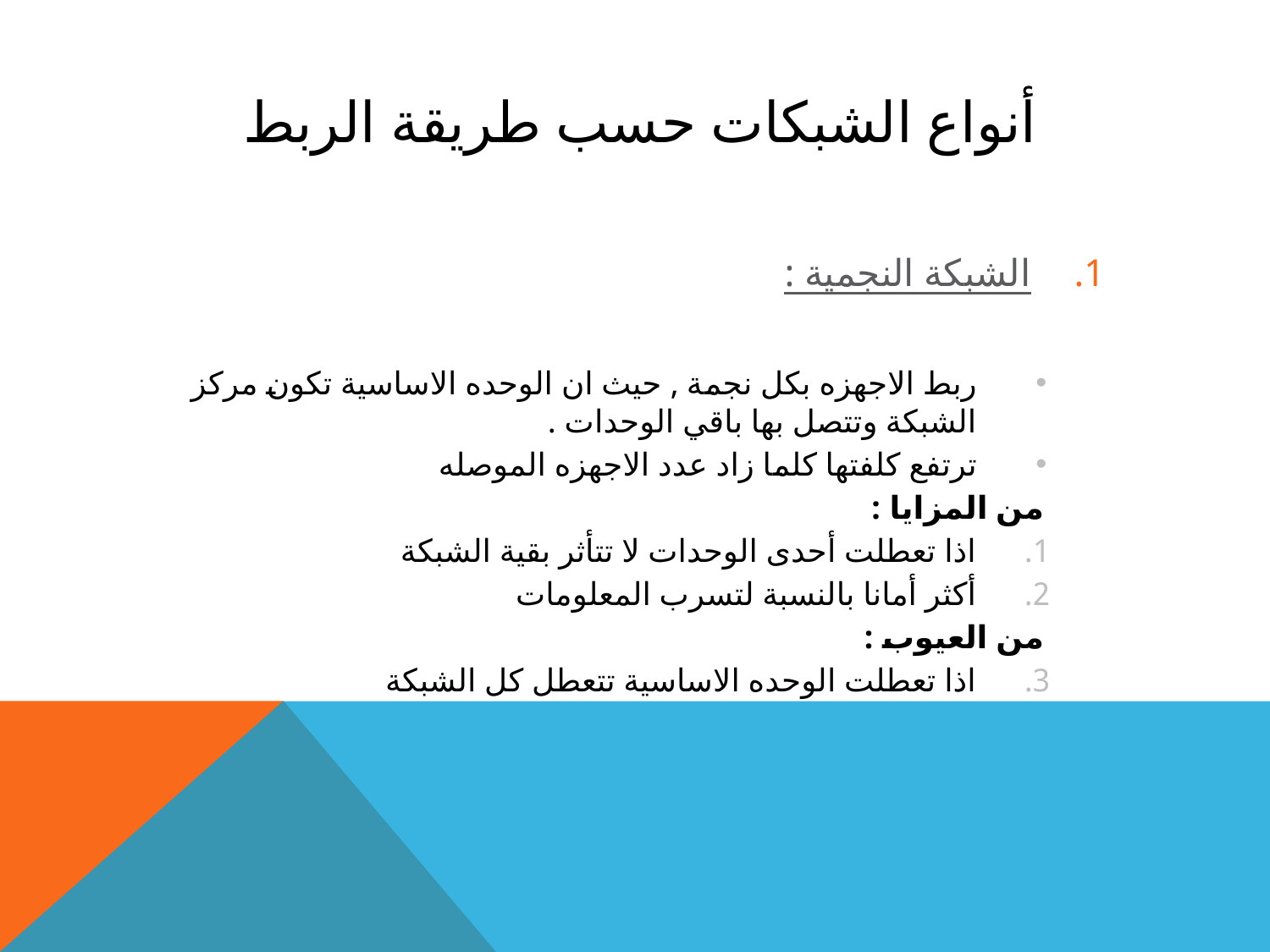

# أنواع الشبكات حسب طريقة الربط
الشبكة النجمية :

ربط الاجهزه بكل نجمة , حيث ان الوحده الاساسية تكون مركز الشبكة وتتصل بها باقي الوحدات .
ترتفع كلفتها كلما زاد عدد الاجهزه الموصله
من المزايا :
اذا تعطلت أحدى الوحدات لا تتأثر بقية الشبكة
أكثر أمانا بالنسبة لتسرب المعلومات
من العيوب :
اذا تعطلت الوحده الاساسية تتعطل كل الشبكة